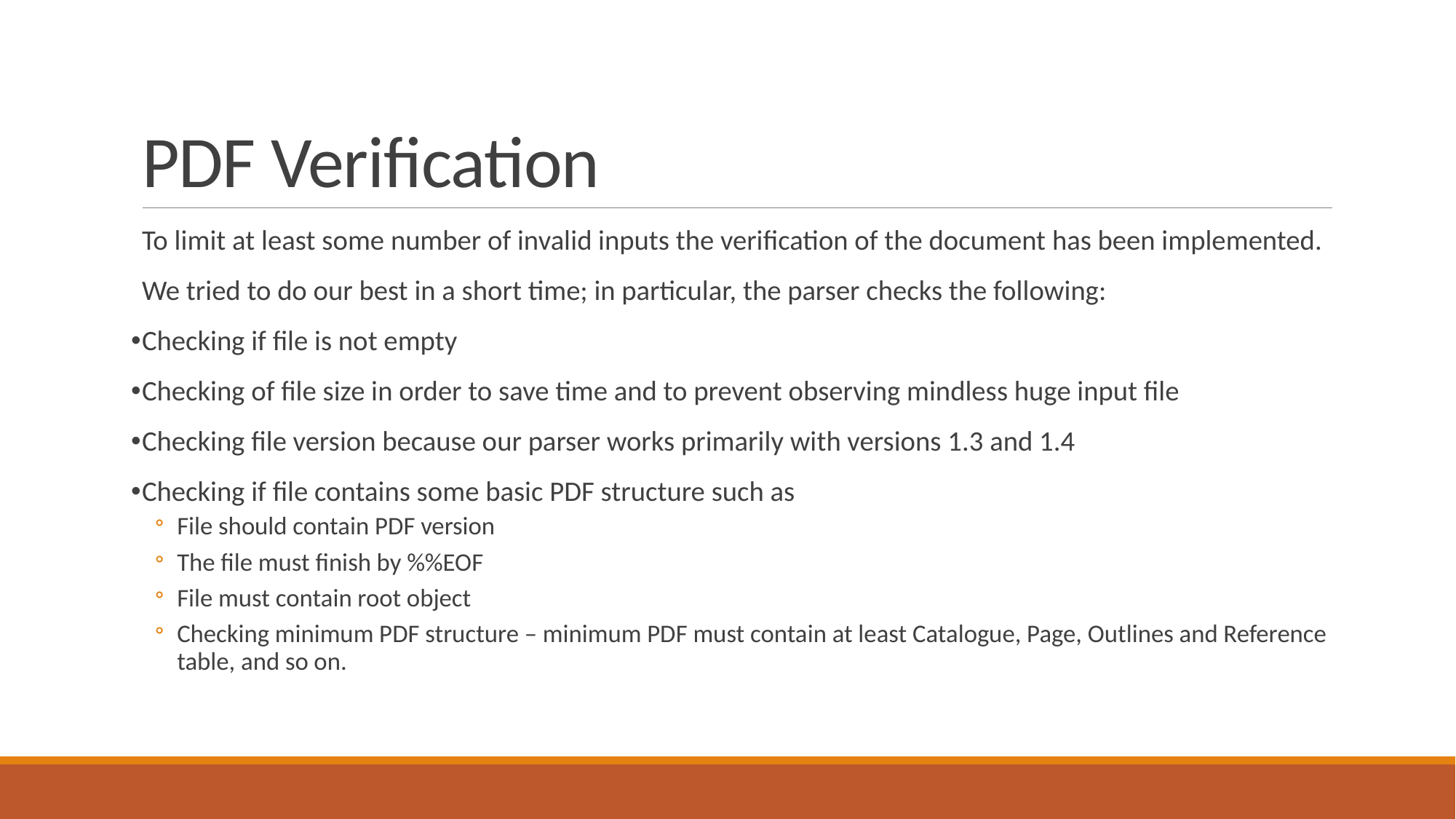

# PDF Verification
To limit at least some number of invalid inputs the verification of the document has been implemented.
We tried to do our best in a short time; in particular, the parser checks the following:
Checking if file is not empty
Checking of file size in order to save time and to prevent observing mindless huge input file
Checking file version because our parser works primarily with versions 1.3 and 1.4
Checking if file contains some basic PDF structure such as
File should contain PDF version
The file must finish by %%EOF
File must contain root object
Checking minimum PDF structure – minimum PDF must contain at least Catalogue, Page, Outlines and Reference table, and so on.